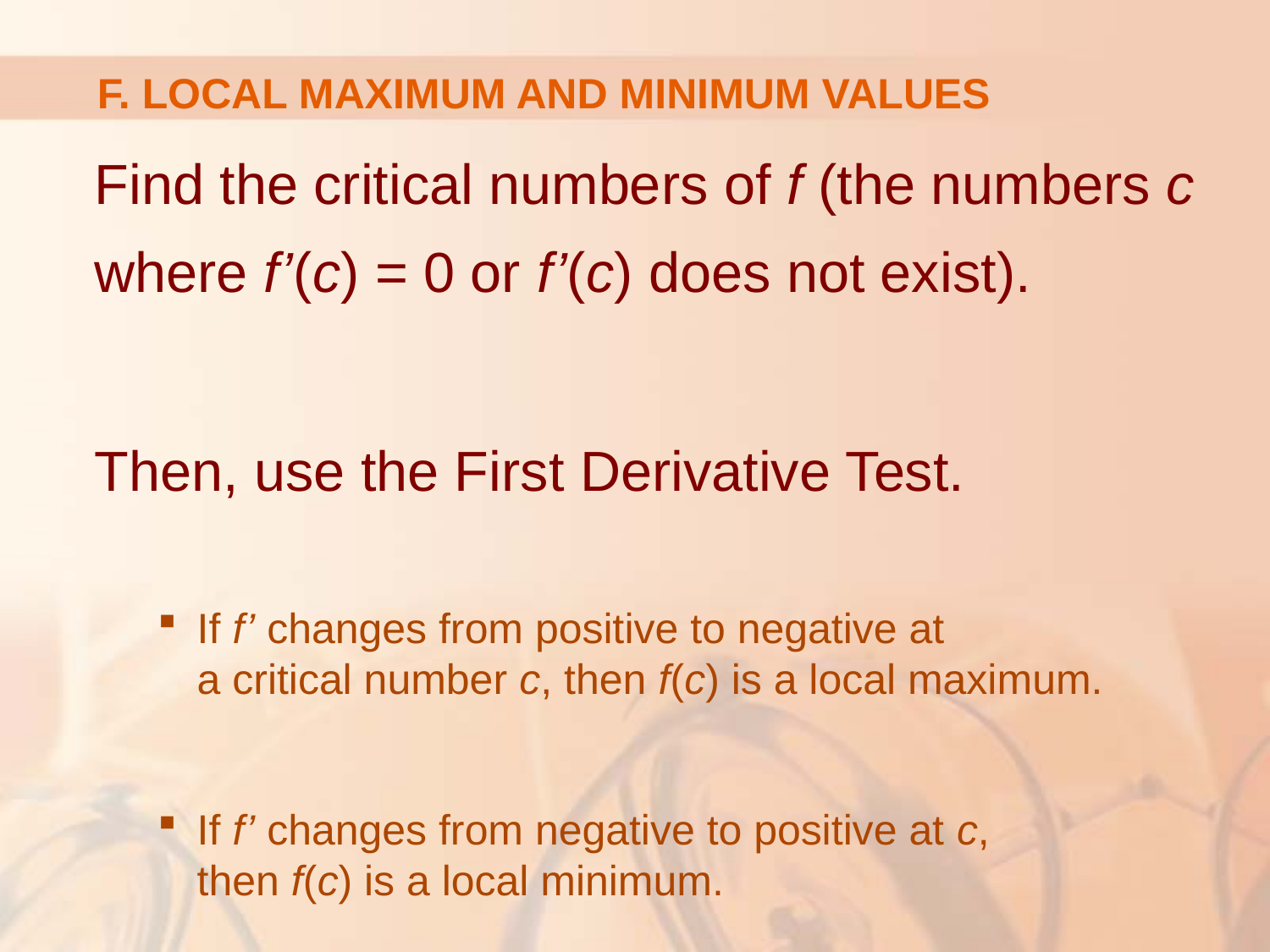

# F. LOCAL MAXIMUM AND MINIMUM VALUES
Find the critical numbers of f (the numbers c where f’(c) = 0 or f’(c) does not exist).

Then, use the First Derivative Test.

If f’ changes from positive to negative at
a critical number c, then f(c) is a local maximum.

If f’ changes from negative to positive at c,
then f(c) is a local minimum.